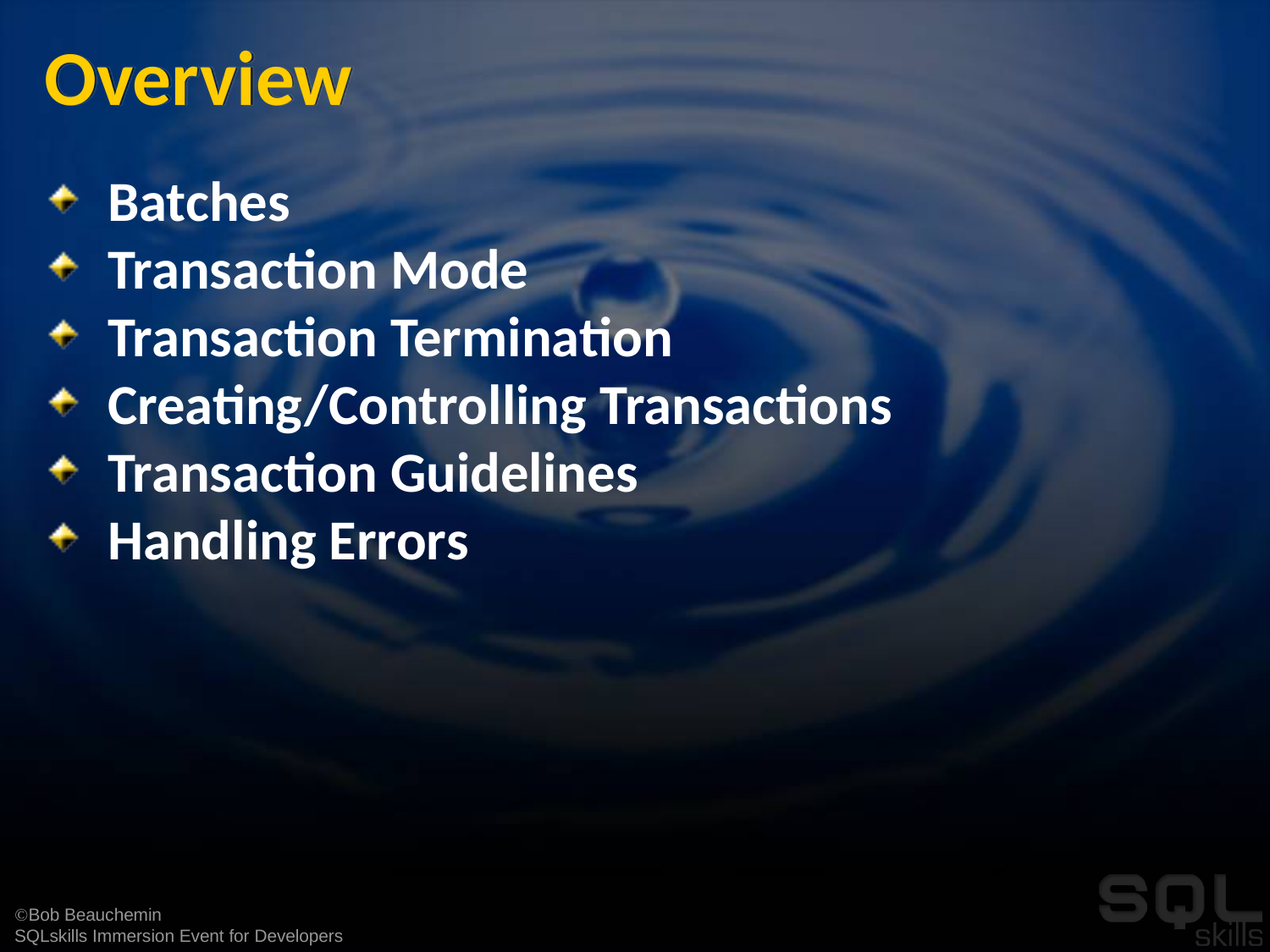

# Overview
Batches
Transaction Mode
Transaction Termination
Creating/Controlling Transactions
Transaction Guidelines
Handling Errors